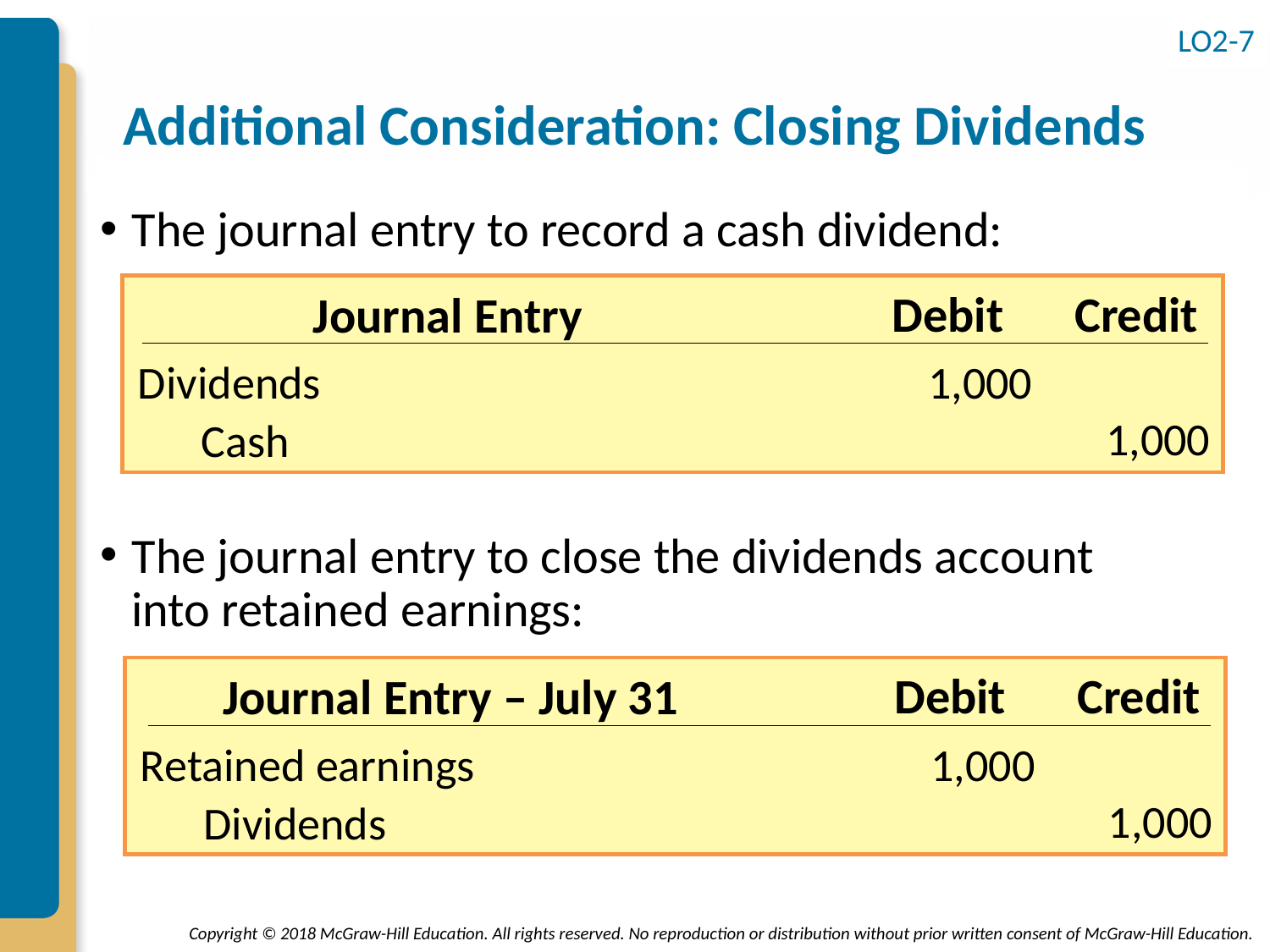

LO2-7
# Additional Consideration: Closing Dividends
The journal entry to record a cash dividend:

The journal entry to close the dividends account into retained earnings:

Debit
Credit
Journal Entry
Dividends
1,000
1,000
Cash

Debit
Credit
Journal Entry – July 31
Retained earnings
1,000
1,000
Dividends